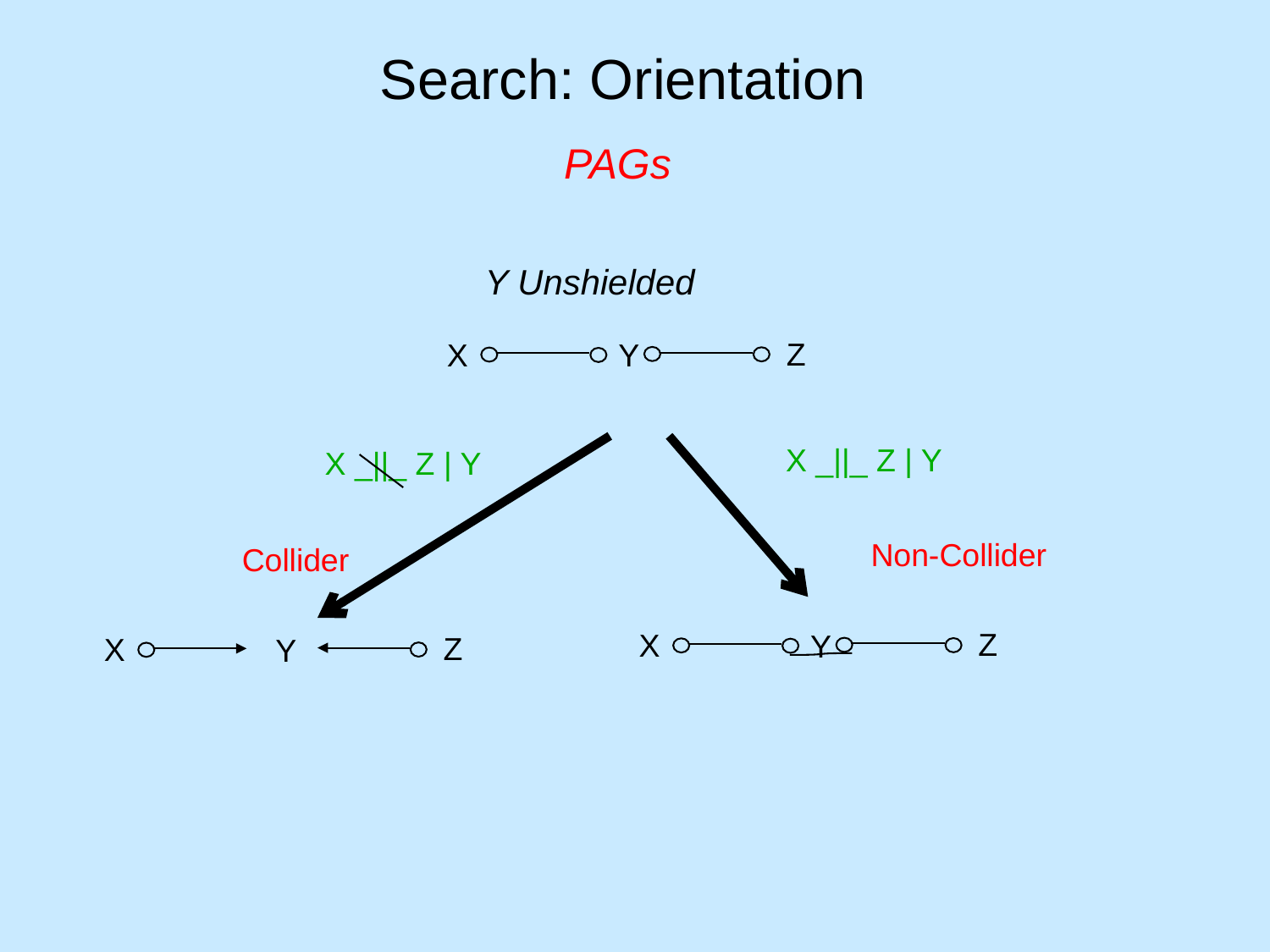

# Search: Orientation
PAGs
Y Unshielded
Z
X
Y

X _||_ Z | Y
X _||_ Z | Y
Non-Collider
Collider
Z
X
Y
Z
X
Y